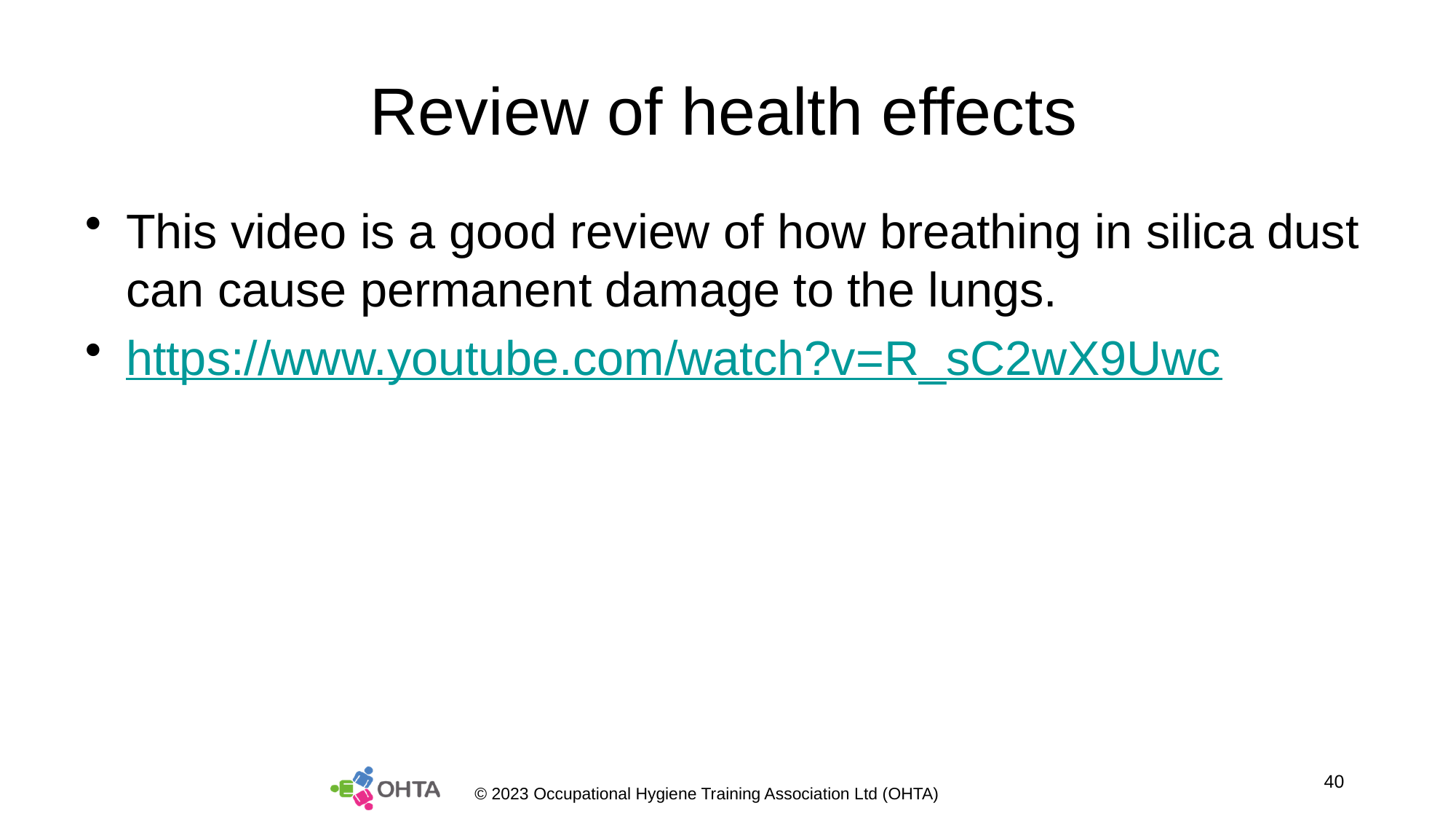

# Review of health effects
This video is a good review of how breathing in silica dust can cause permanent damage to the lungs.
https://www.youtube.com/watch?v=R_sC2wX9Uwc

40